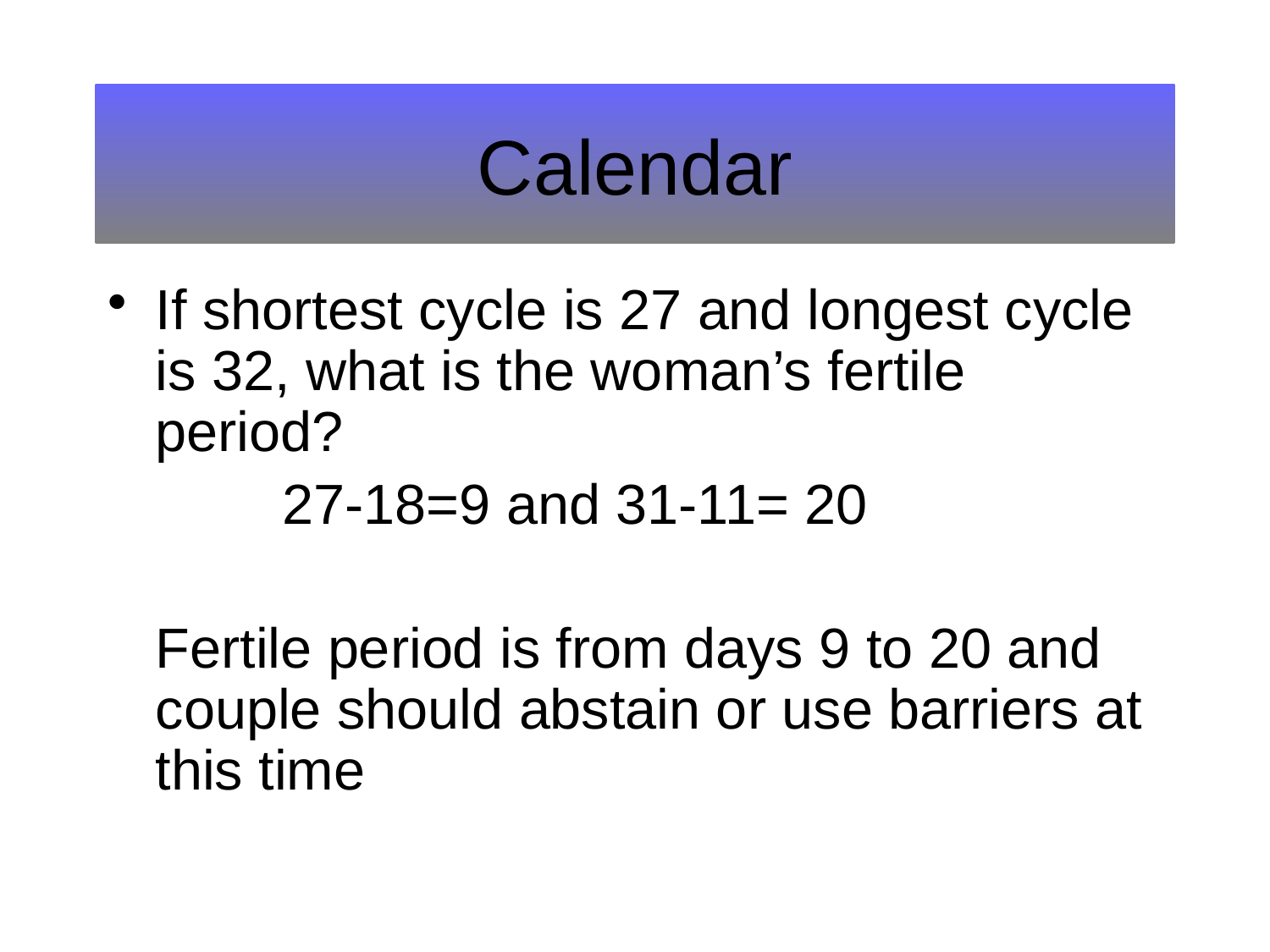

# Calendar
If shortest cycle is 27 and longest cycle is 32, what is the woman’s fertile period?
		27-18=9 and 31-11= 20

	Fertile period is from days 9 to 20 and couple should abstain or use barriers at this time